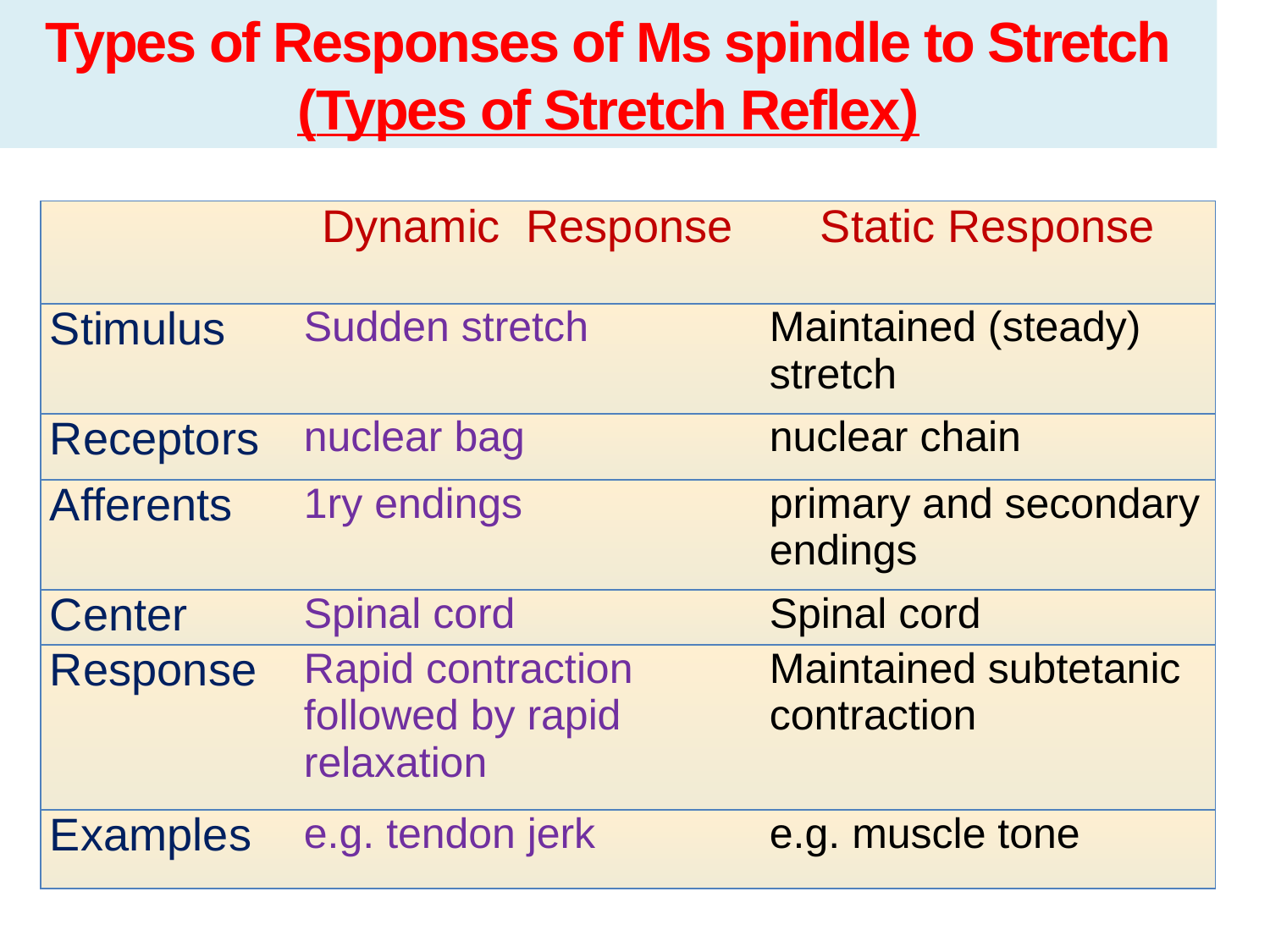

Types of Responses of Ms spindle to Stretch
(Types of Stretch Reflex)
|  | Dynamic Response | Static Response |
| --- | --- | --- |
| Stimulus | Sudden stretch | Maintained (steady) stretch |
| Receptors | nuclear bag | nuclear chain |
| Afferents | 1ry endings | primary and secondary endings |
| Center | Spinal cord | Spinal cord |
| Response | Rapid contraction followed by rapid relaxation | Maintained subtetanic contraction |
| Examples | e.g. tendon jerk | e.g. muscle tone |